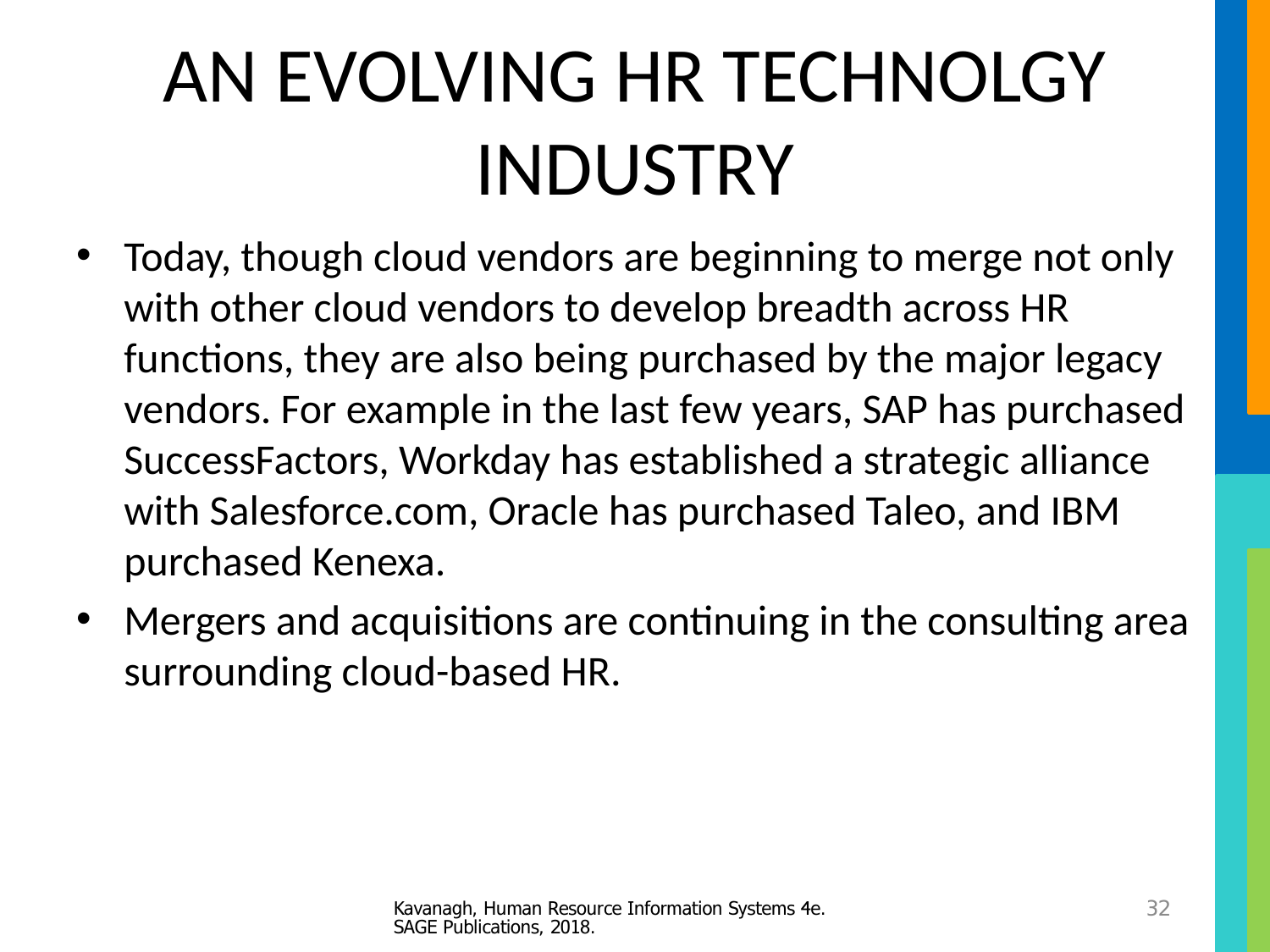

# AN EVOLVING HR TECHNOLGY INDUSTRY
Today, though cloud vendors are beginning to merge not only with other cloud vendors to develop breadth across HR functions, they are also being purchased by the major legacy vendors. For example in the last few years, SAP has purchased SuccessFactors, Workday has established a strategic alliance with Salesforce.com, Oracle has purchased Taleo, and IBM purchased Kenexa.
Mergers and acquisitions are continuing in the consulting area surrounding cloud-based HR.
Kavanagh, Human Resource Information Systems 4e. SAGE Publications, 2018.
32